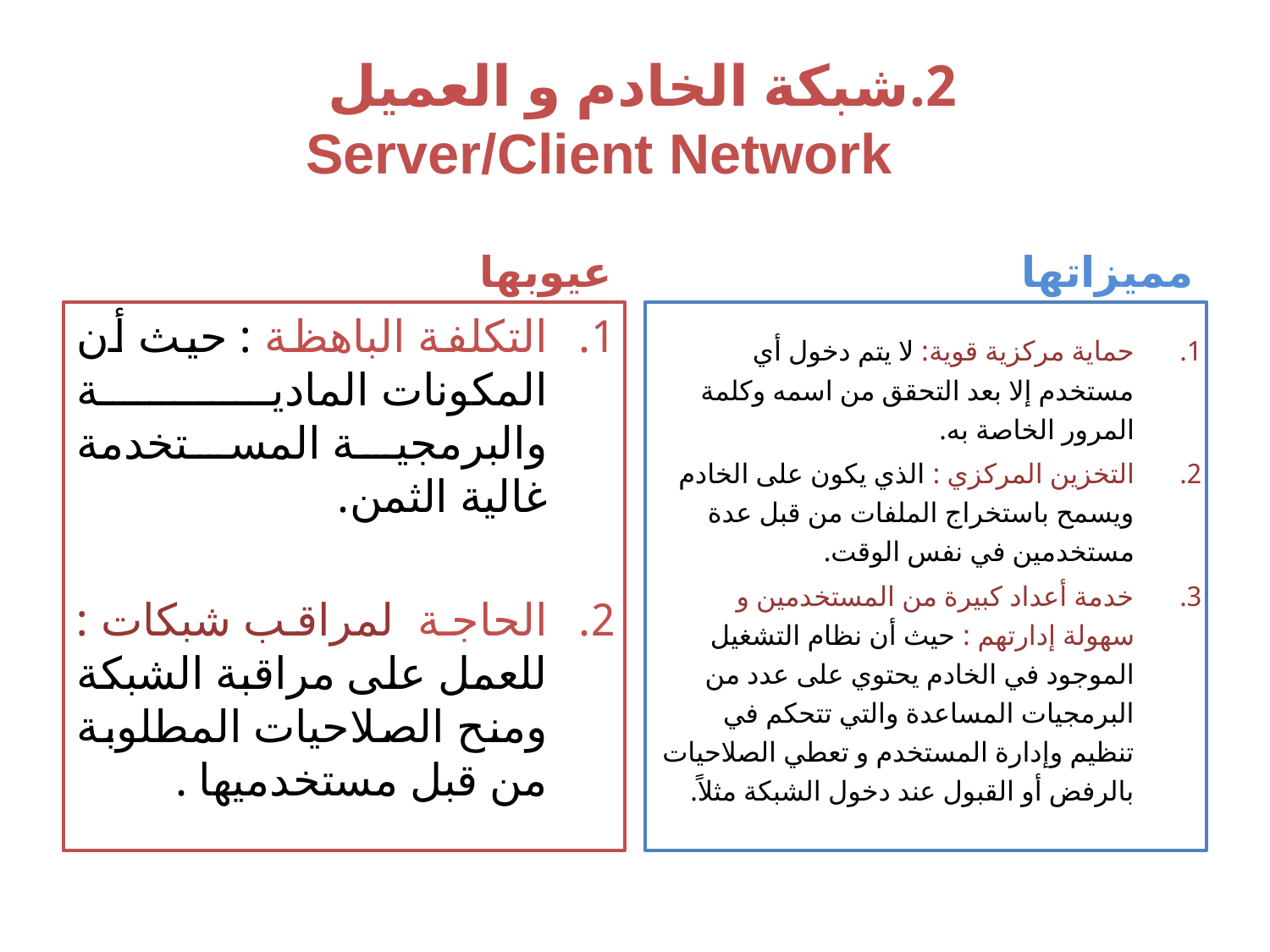

# 2.شبكة الخادم و العميل Server/Client Network
عيوبها
مميزاتها
التكلفة الباهظة : حيث أن المكونات المادية والبرمجية المستخدمة غالية الثمن.

الحاجة  لمراقب شبكات : للعمل على مراقبة الشبكة ومنح الصلاحيات المطلوبة من قبل مستخدميها .

حماية مركزية قوية: لا يتم دخول أي مستخدم إلا بعد التحقق من اسمه وكلمة المرور الخاصة به.
التخزين المركزي : الذي يكون على الخادم ويسمح باستخراج الملفات من قبل عدة مستخدمين في نفس الوقت.
خدمة أعداد كبيرة من المستخدمين و سهولة إدارتهم : حيث أن نظام التشغيل الموجود في الخادم يحتوي على عدد من البرمجيات المساعدة والتي تتحكم في تنظيم وإدارة المستخدم و تعطي الصلاحيات بالرفض أو القبول عند دخول الشبكة مثلاً.